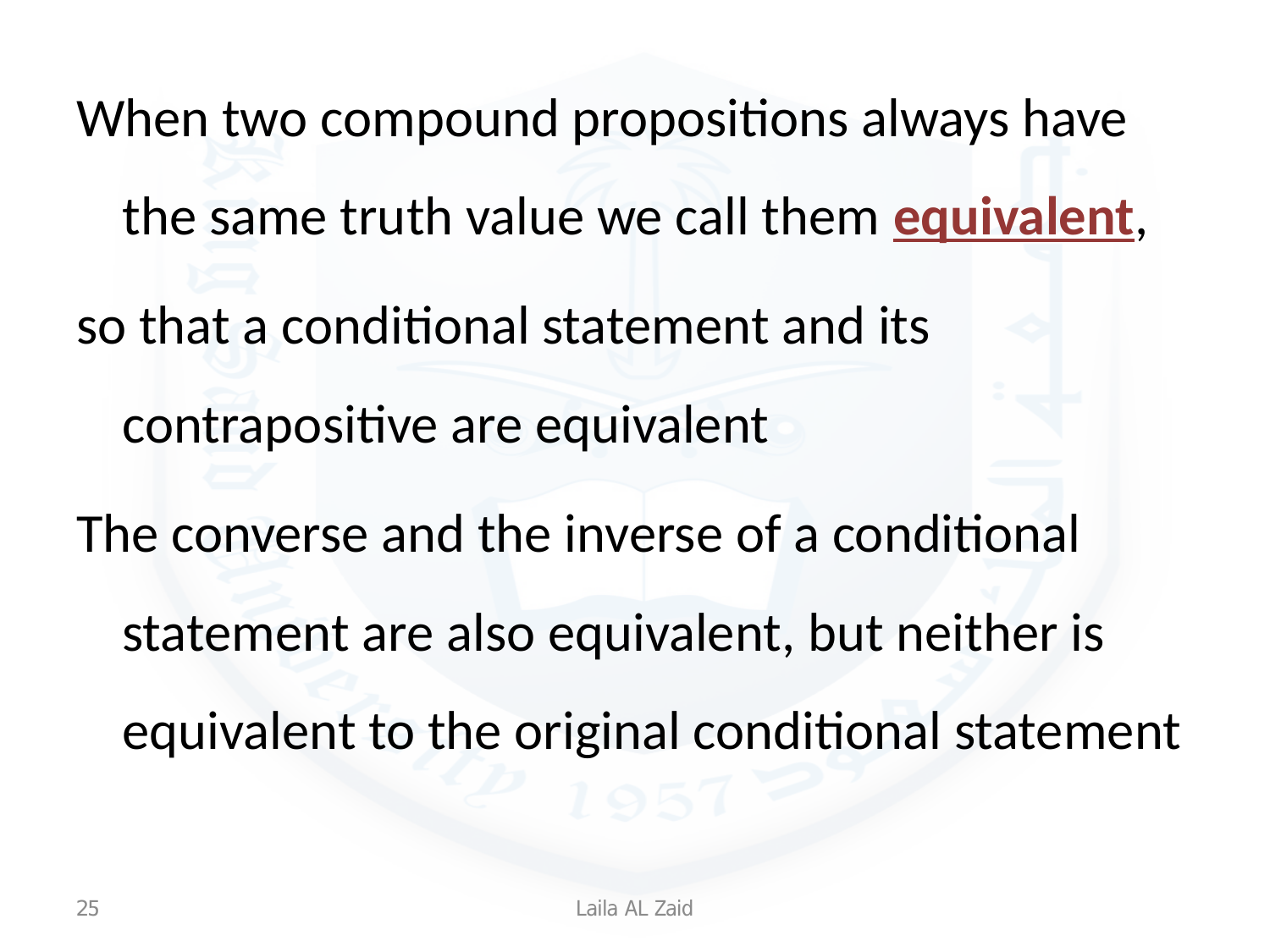

When two compound propositions always have the same truth value we call them equivalent,
so that a conditional statement and its contrapositive are equivalent
The converse and the inverse of a conditional statement are also equivalent, but neither is equivalent to the original conditional statement
25
Laila AL Zaid